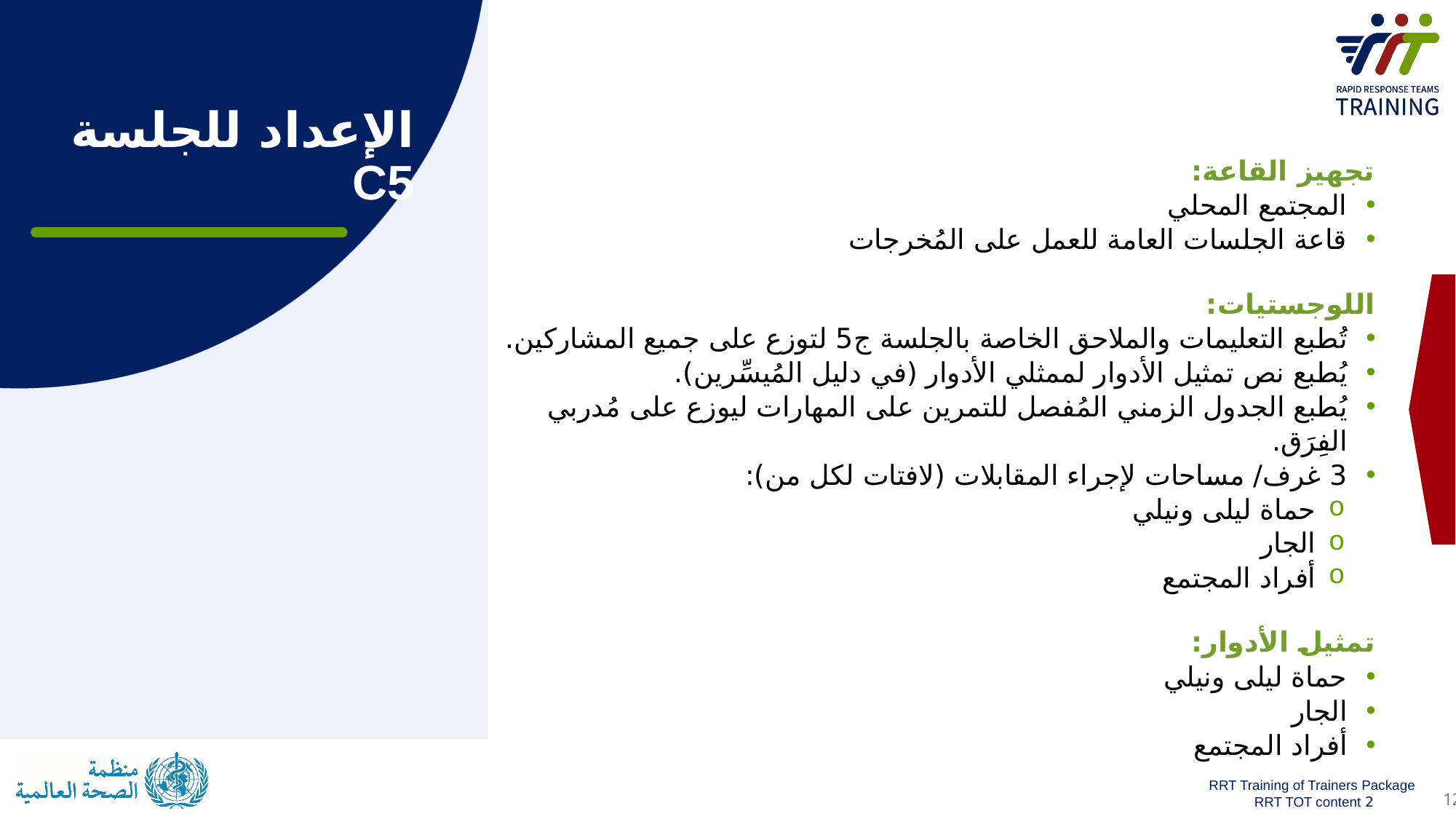

# الإعداد للجلسة C5
تجهيز القاعة:
المجتمع المحلي
قاعة الجلسات العامة للعمل على المُخرجات

اللوجستيات:
تُطبع التعليمات والملاحق الخاصة بالجلسة ج5 لتوزع على جميع المشاركين.
يُطبع نص تمثيل الأدوار لممثلي الأدوار (في دليل المُيسِّرين).
يُطبع الجدول الزمني المُفصل للتمرين على المهارات ليوزع على مُدربي الفِرَق.
3 غرف/ مساحات لإجراء المقابلات (لافتات لكل من):
حماة ليلى ونيلي
الجار
أفراد المجتمع

تمثيل الأدوار:
حماة ليلى ونيلي
الجار
أفراد المجتمع